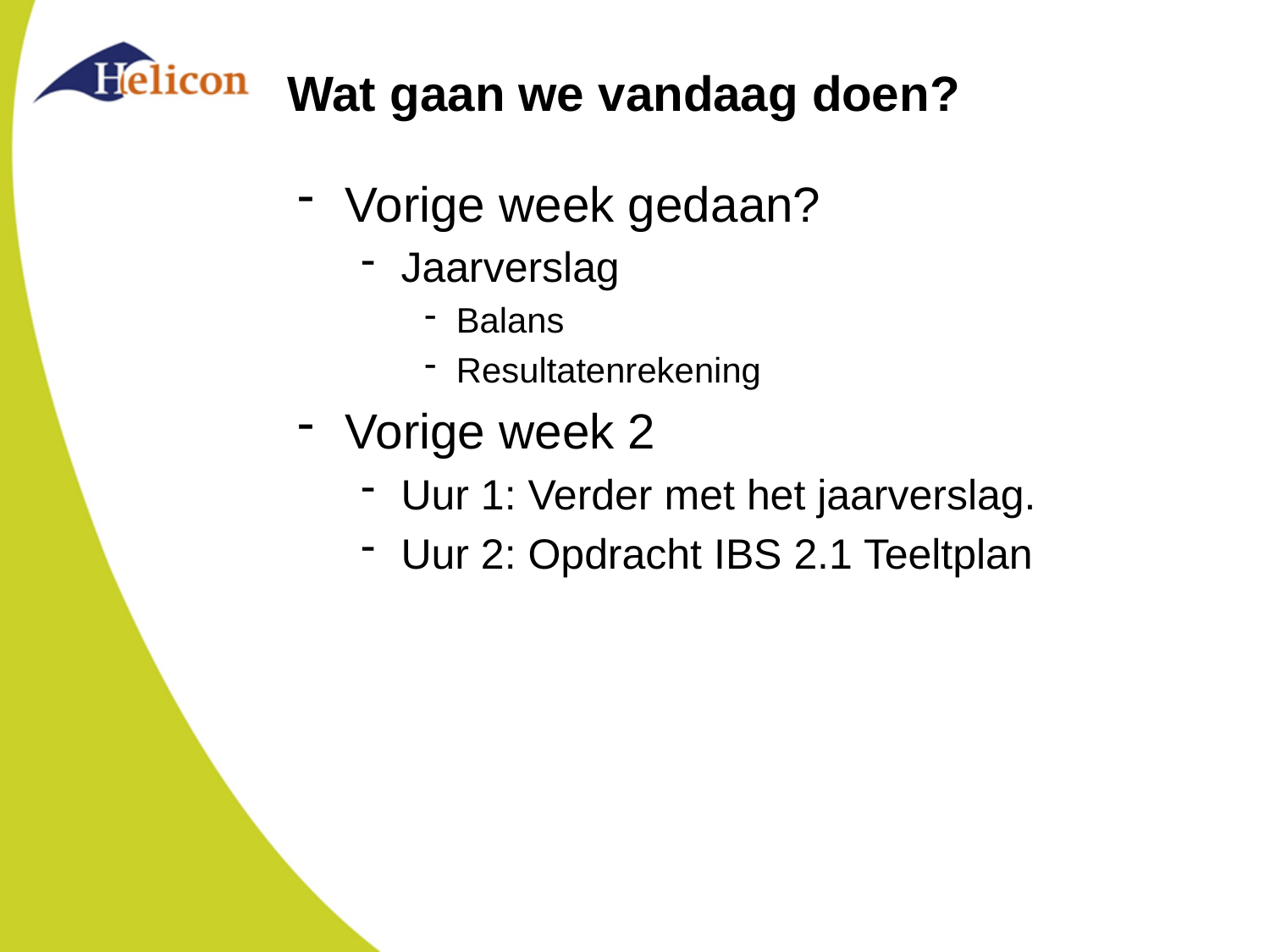

# Wat gaan we vandaag doen?
Vorige week gedaan?
Jaarverslag
Balans
Resultatenrekening
Vorige week 2
Uur 1: Verder met het jaarverslag.
Uur 2: Opdracht IBS 2.1 Teeltplan